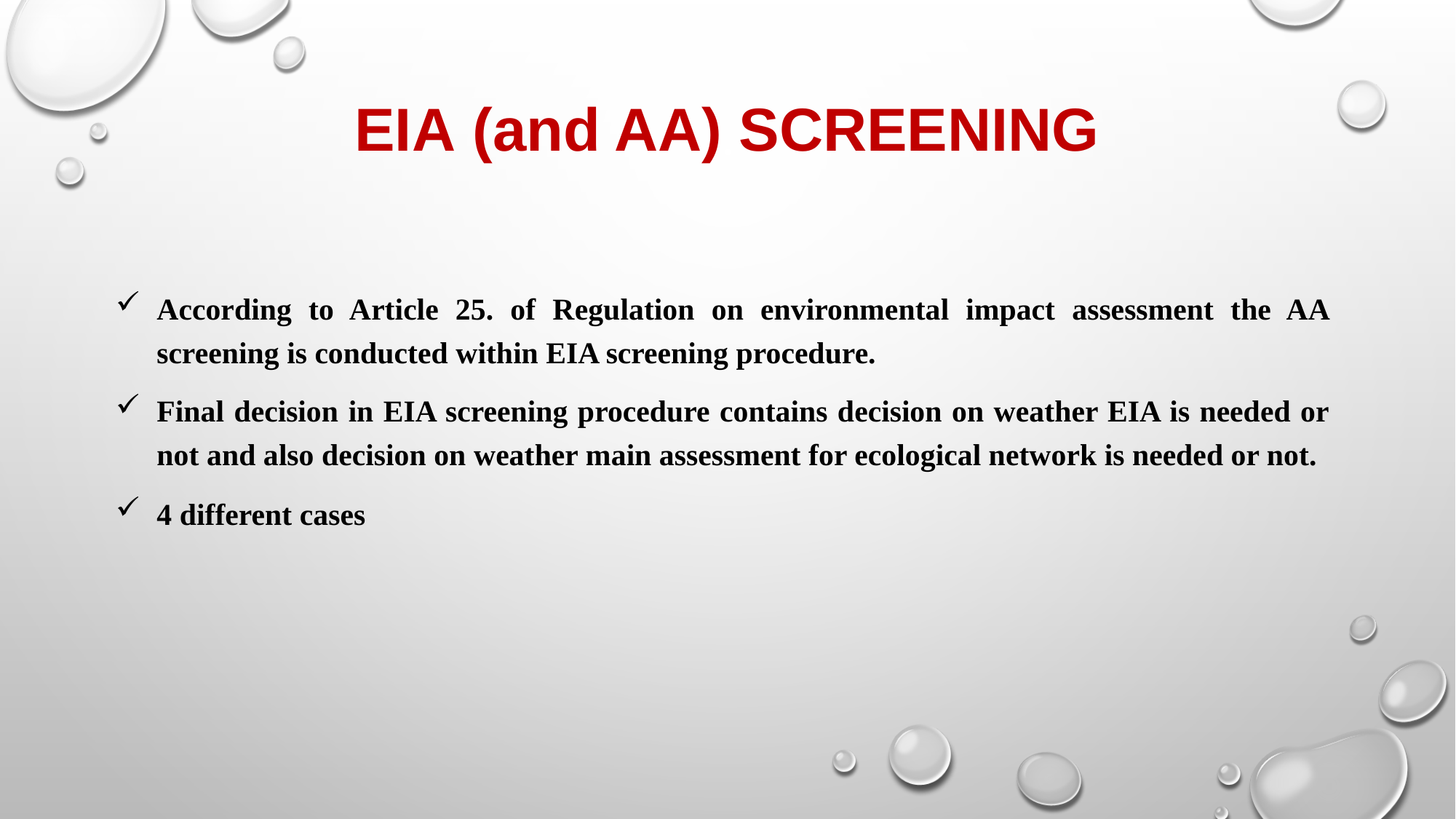

# EIA (and AA) SCREENING
According to Article 25. of Regulation on environmental impact assessment the AA screening is conducted within EIA screening procedure.
Final decision in EIA screening procedure contains decision on weather EIA is needed or not and also decision on weather main assessment for ecological network is needed or not.
4 different cases